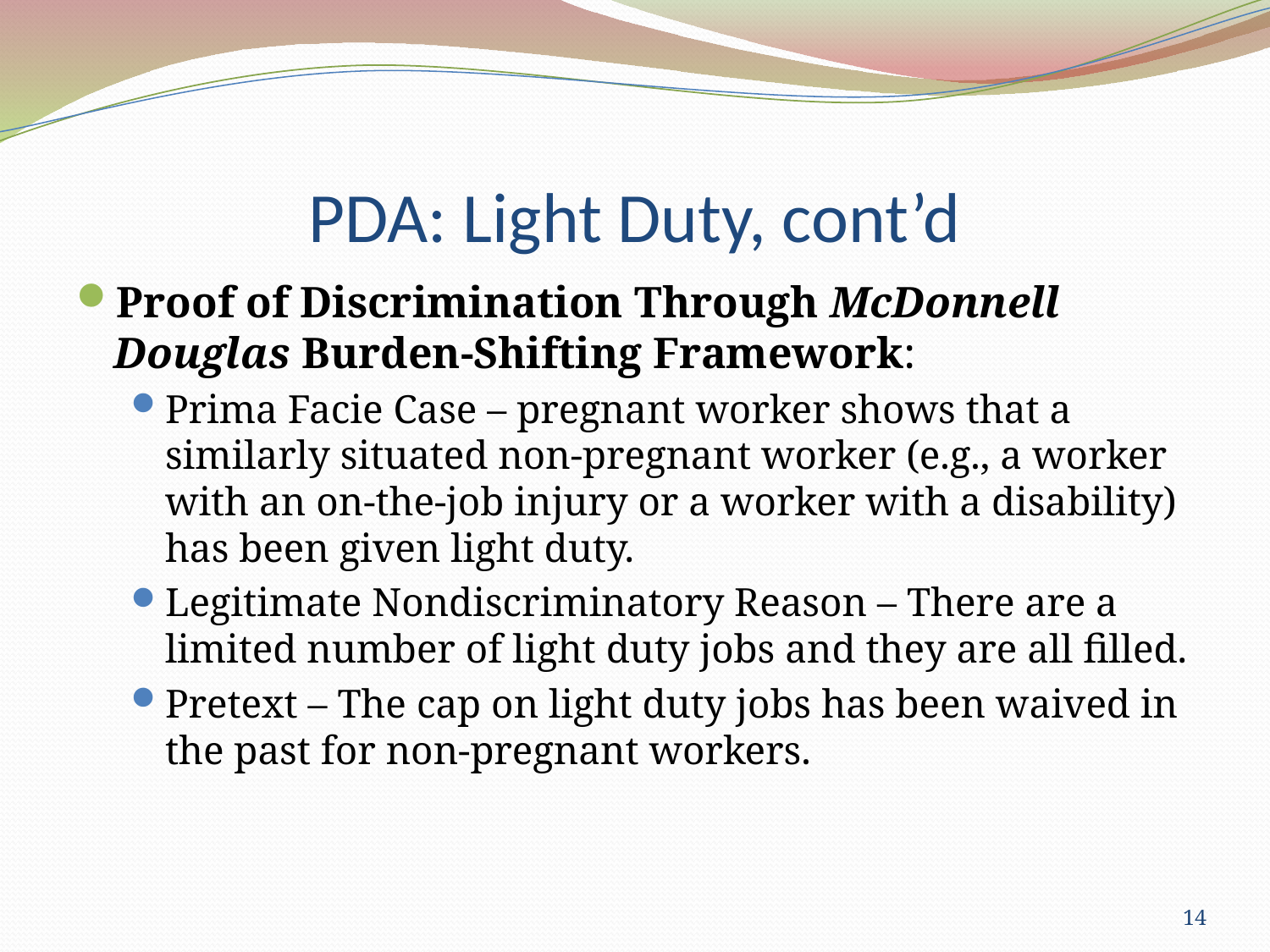

# PDA: Light Duty, cont’d
Proof of Discrimination Through McDonnell Douglas Burden-Shifting Framework:
Prima Facie Case – pregnant worker shows that a similarly situated non-pregnant worker (e.g., a worker with an on-the-job injury or a worker with a disability) has been given light duty.
Legitimate Nondiscriminatory Reason – There are a limited number of light duty jobs and they are all filled.
Pretext – The cap on light duty jobs has been waived in the past for non-pregnant workers.
14